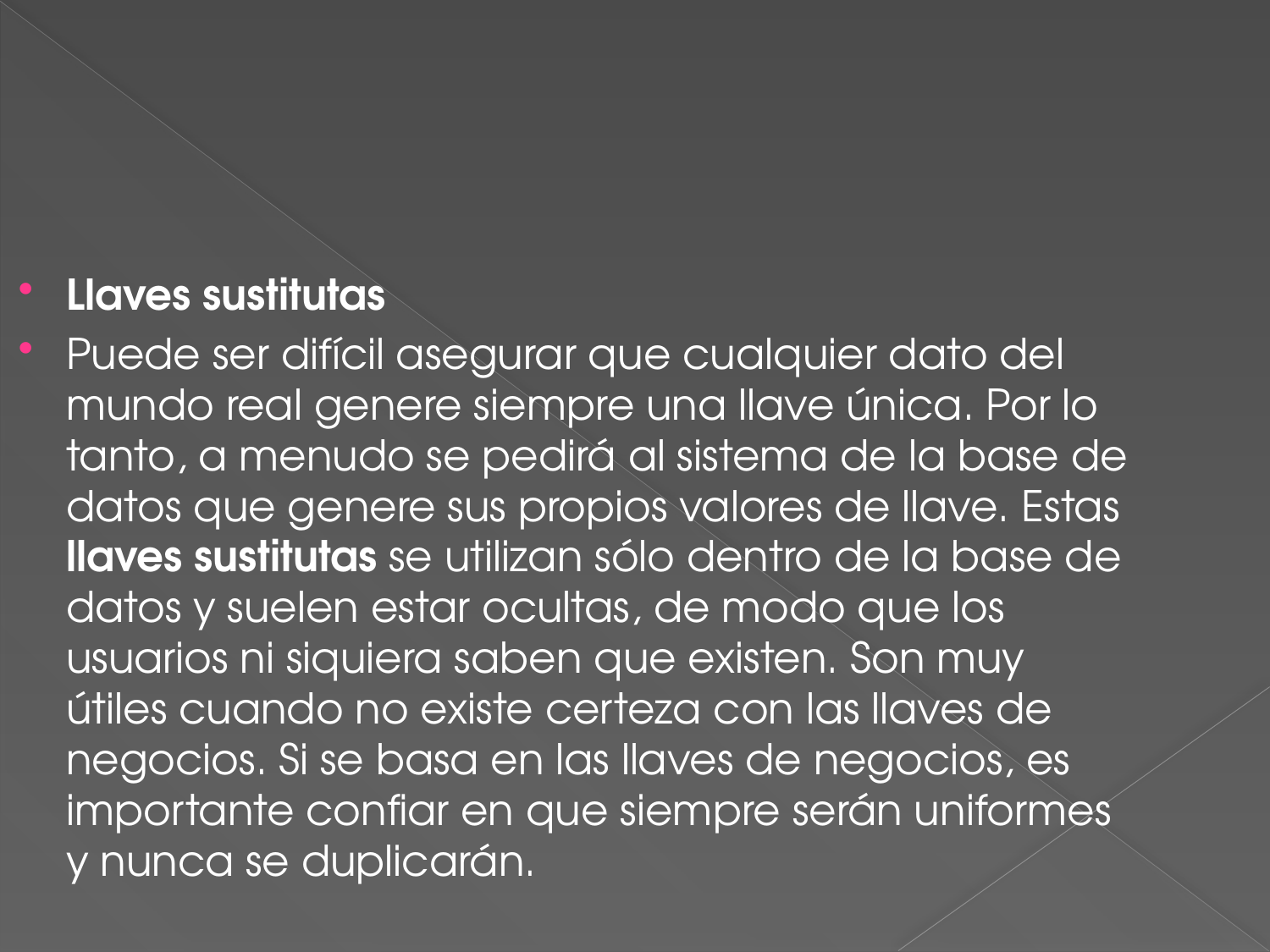

Llaves sustitutas
Puede ser difícil asegurar que cualquier dato del mundo real genere siempre una llave única. Por lo tanto, a menudo se pedirá al sistema de la base de datos que genere sus propios valores de llave. Estas llaves sustitutas se utilizan sólo dentro de la base de datos y suelen estar ocultas, de modo que los usuarios ni siquiera saben que existen. Son muy útiles cuando no existe certeza con las llaves de negocios. Si se basa en las llaves de negocios, es importante confiar en que siempre serán uniformes y nunca se duplicarán.